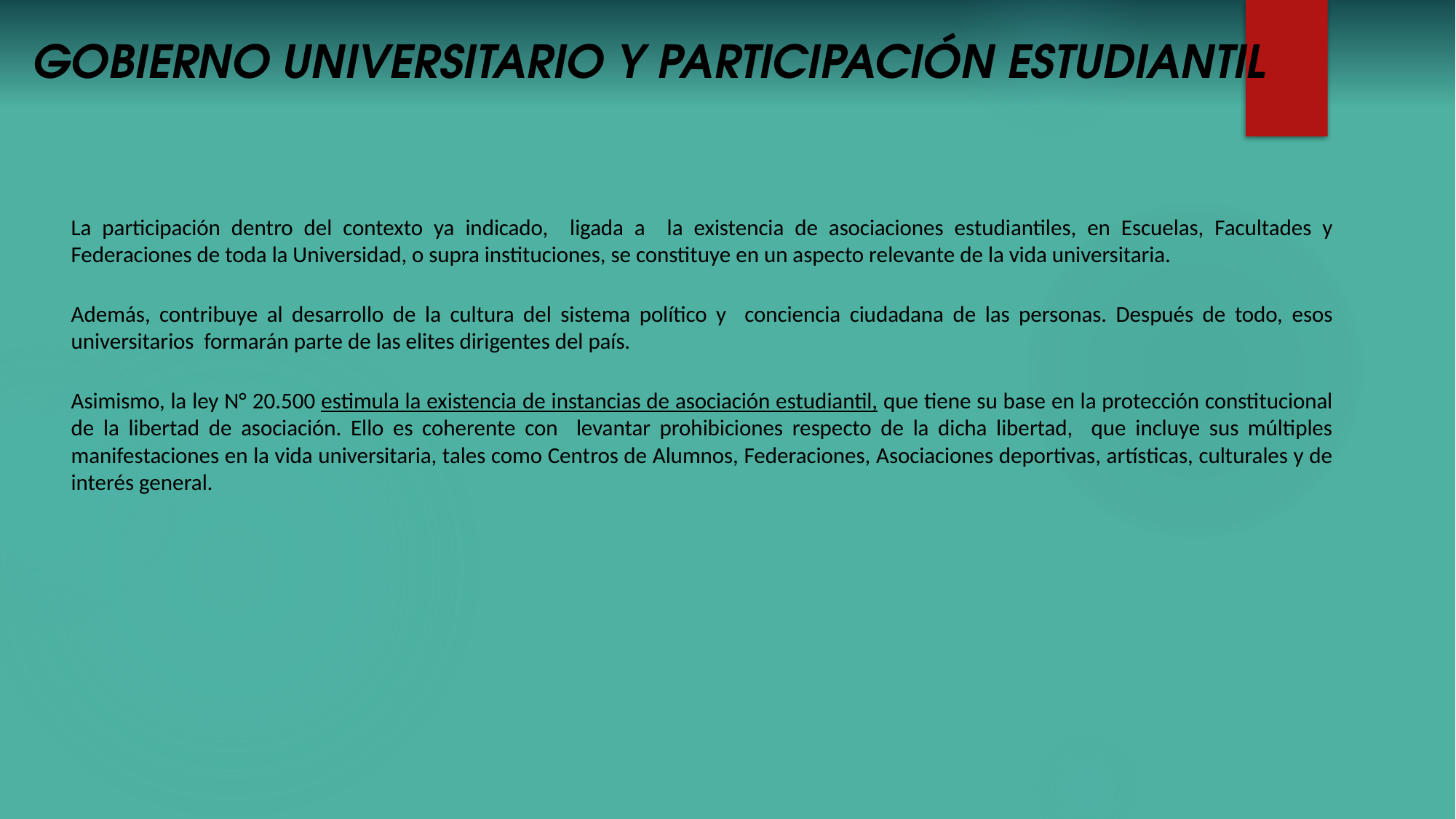

# GOBIERNO UNIVERSITARIO Y PARTICIPACIÓN ESTUDIANTIL
La participación dentro del contexto ya indicado,  ligada a  la existencia de asociaciones estudiantiles, en Escuelas, Facultades y Federaciones de toda la Universidad, o supra instituciones, se constituye en un aspecto relevante de la vida universitaria.

Además, contribuye al desarrollo de la cultura del sistema político y  conciencia ciudadana de las personas. Después de todo, esos universitarios  formarán parte de las elites dirigentes del país.

Asimismo, la ley N° 20.500 estimula la existencia de instancias de asociación estudiantil, que tiene su base en la protección constitucional de la libertad de asociación. Ello es coherente con  levantar prohibiciones respecto de la dicha libertad,  que incluye sus múltiples manifestaciones en la vida universitaria, tales como Centros de Alumnos, Federaciones, Asociaciones deportivas, artísticas, culturales y de interés general.